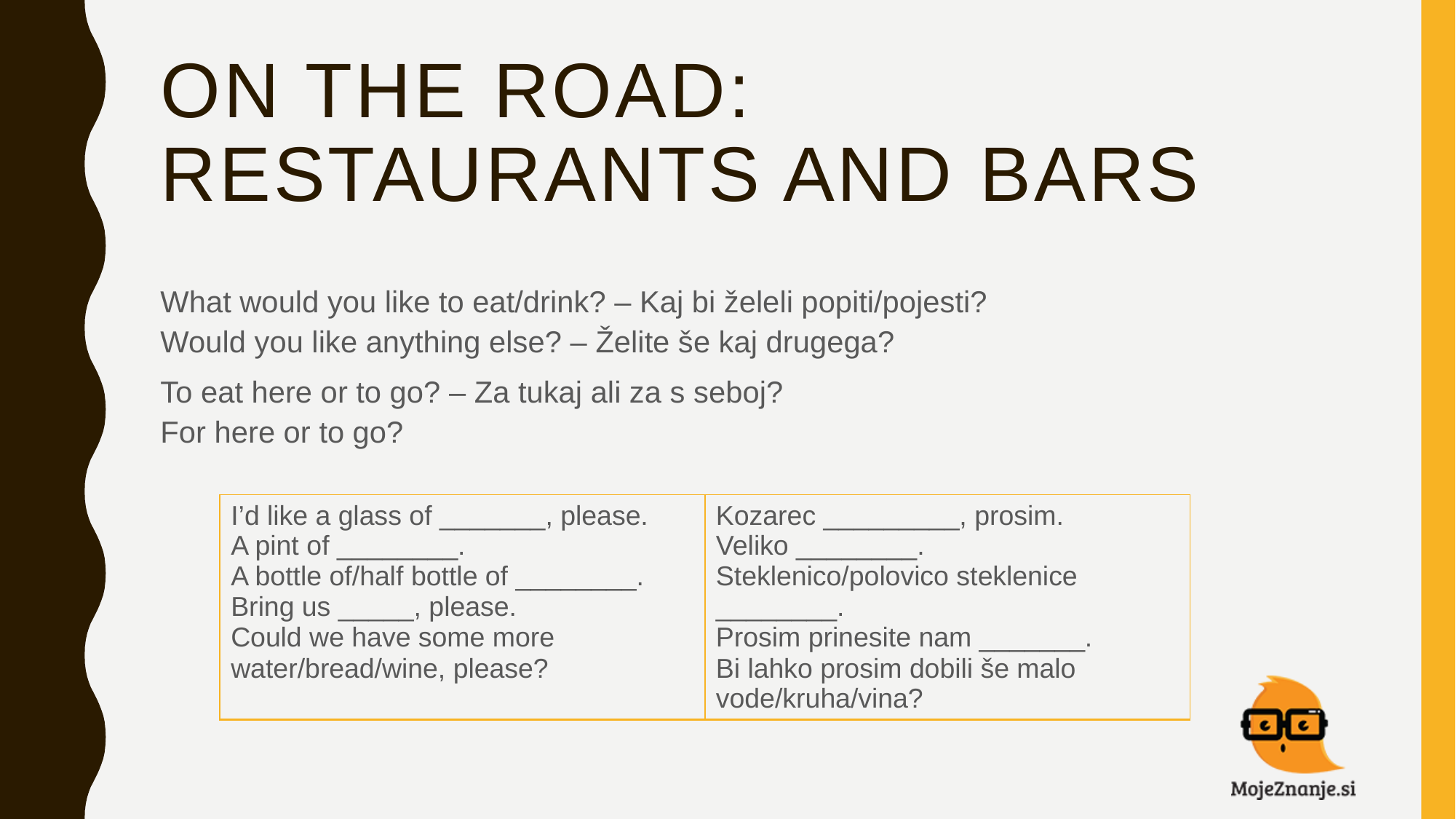

# ON THE ROAD: RESTAURANTS AND BARS
What would you like to eat/drink? – Kaj bi želeli popiti/pojesti?
Would you like anything else? – Želite še kaj drugega?
To eat here or to go? – Za tukaj ali za s seboj?
For here or to go?

| I’d like a glass of \_\_\_\_\_\_\_, please. A pint of \_\_\_\_\_\_\_\_. A bottle of/half bottle of \_\_\_\_\_\_\_\_. Bring us \_\_\_\_\_, please. Could we have some more water/bread/wine, please? | Kozarec \_\_\_\_\_\_\_\_\_, prosim. Veliko \_\_\_\_\_\_\_\_. Steklenico/polovico steklenice \_\_\_\_\_\_\_\_. Prosim prinesite nam \_\_\_\_\_\_\_. Bi lahko prosim dobili še malo vode/kruha/vina? |
| --- | --- |